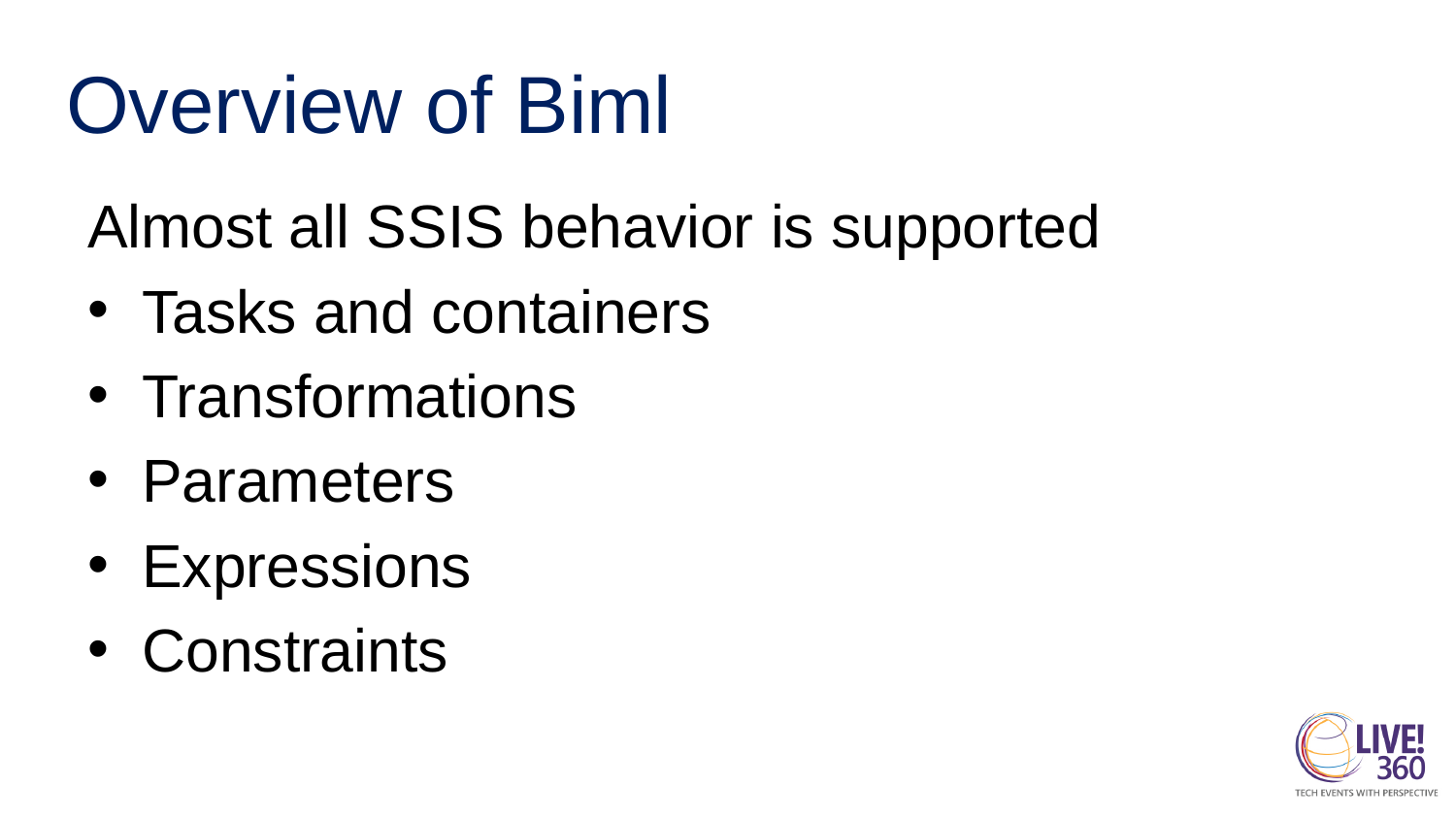

# Overview of Biml
Almost all SSIS behavior is supported
Tasks and containers
Transformations
Parameters
Expressions
Constraints